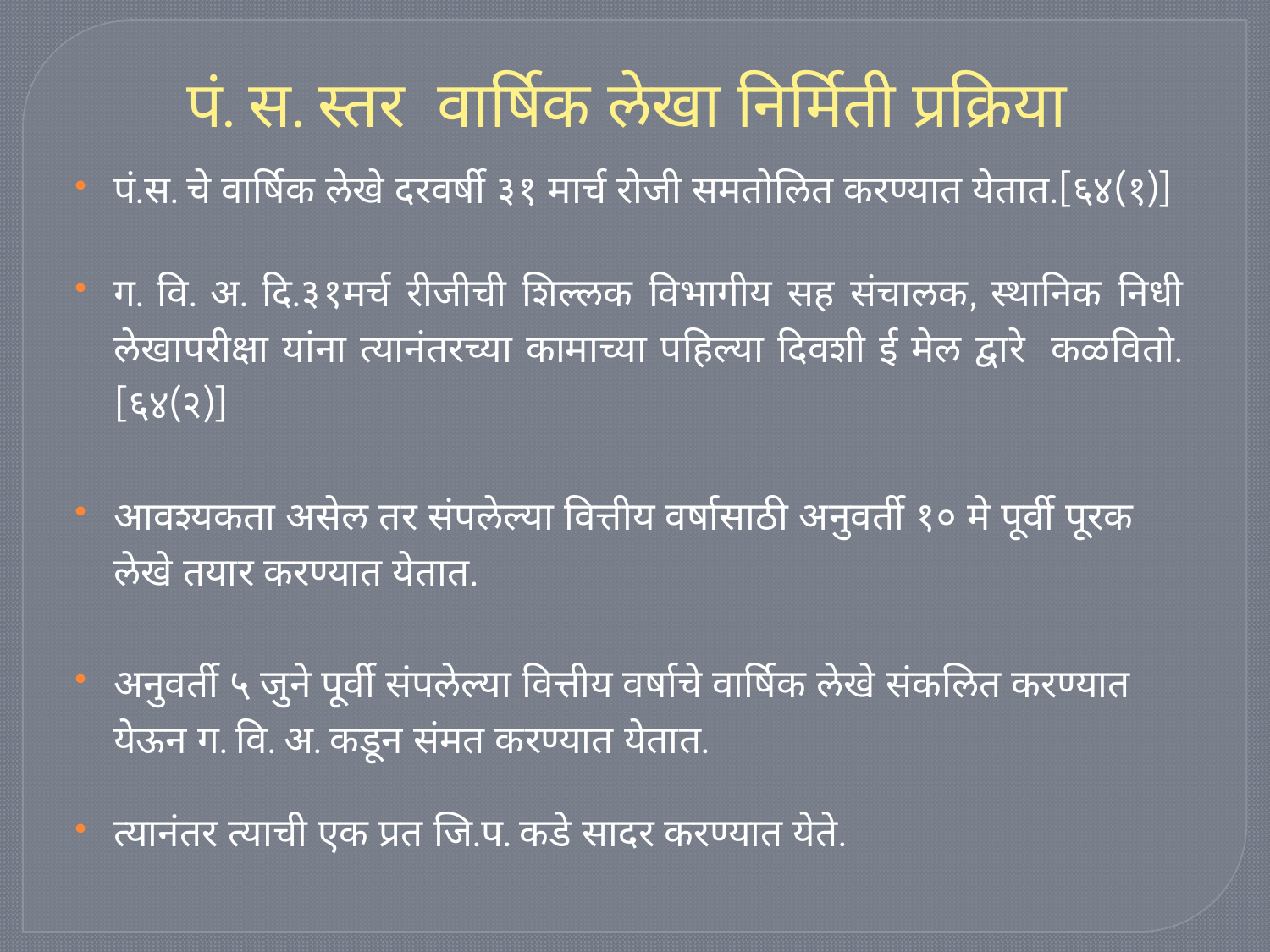

पं. स. स्तर  वार्षिक लेखा निर्मिती प्रक्रिया
पं.स. चे वार्षिक लेखे दरवर्षी ३१ मार्च रोजी समतोलित करण्यात येतात.[६४(१)]

ग. वि. अ. दि.३१मर्च रीजीची शिल्लक विभागीय सह संचालक, स्थानिक निधी लेखापरीक्षा यांना त्यानंतरच्या कामाच्या पहिल्या दिवशी ई मेल द्वारे  कळवितो. [६४(२)]

आवश्यकता असेल तर संपलेल्या वित्तीय वर्षासाठी अनुवर्ती १० मे पूर्वी पूरक लेखे तयार करण्यात येतात.

अनुवर्ती ५ जुने पूर्वी संपलेल्या वित्तीय वर्षाचे वार्षिक लेखे संकलित करण्यात येऊन ग. वि. अ. कडून संमत करण्यात येतात.

त्यानंतर त्याची एक प्रत जि.प. कडे सादर करण्यात येते.